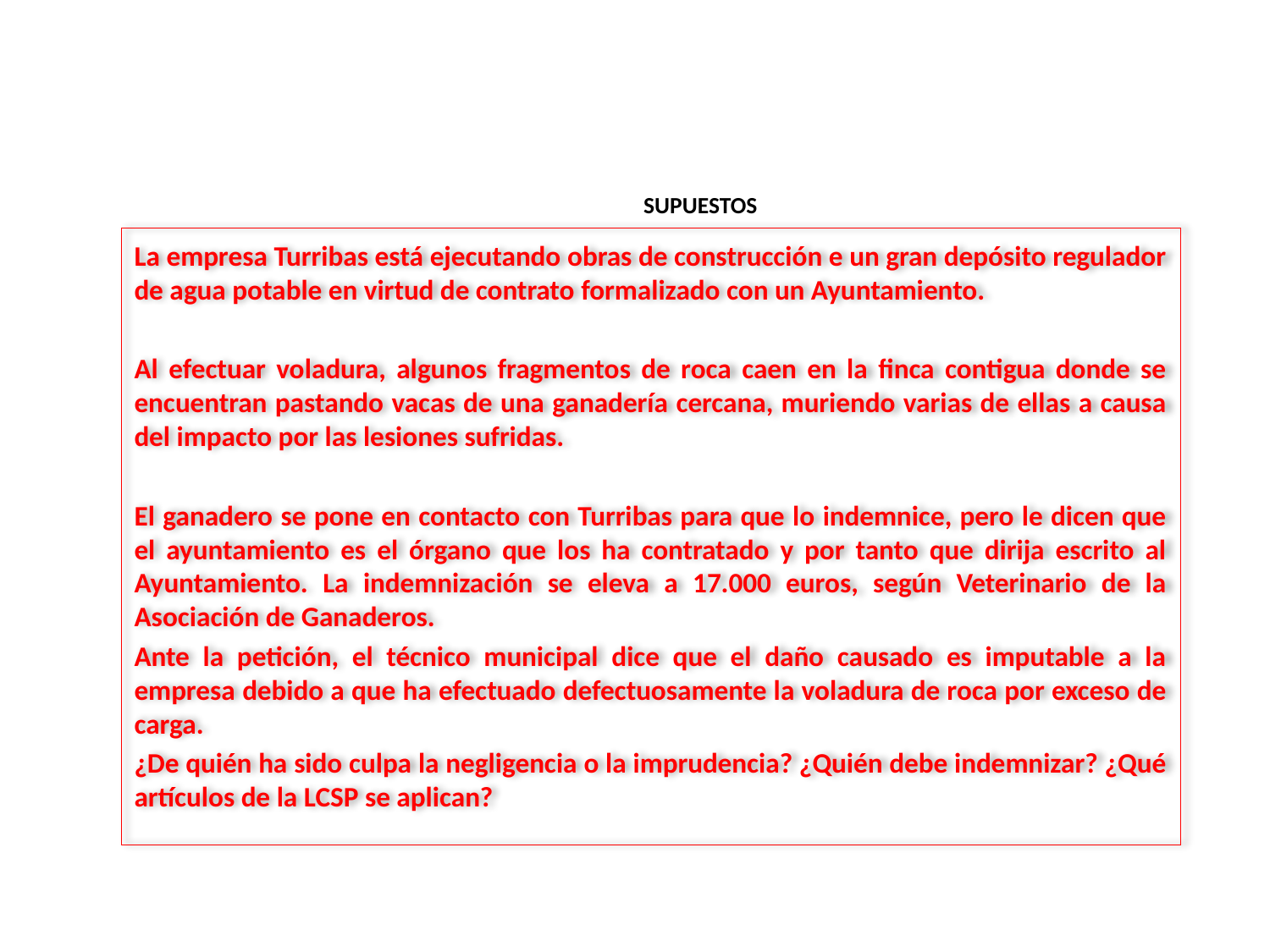

# SUPUESTOS
La empresa Turribas está ejecutando obras de construcción e un gran depósito regulador de agua potable en virtud de contrato formalizado con un Ayuntamiento.

Al efectuar voladura, algunos fragmentos de roca caen en la finca contigua donde se encuentran pastando vacas de una ganadería cercana, muriendo varias de ellas a causa del impacto por las lesiones sufridas.

El ganadero se pone en contacto con Turribas para que lo indemnice, pero le dicen que el ayuntamiento es el órgano que los ha contratado y por tanto que dirija escrito al Ayuntamiento. La indemnización se eleva a 17.000 euros, según Veterinario de la Asociación de Ganaderos.
Ante la petición, el técnico municipal dice que el daño causado es imputable a la empresa debido a que ha efectuado defectuosamente la voladura de roca por exceso de carga.
¿De quién ha sido culpa la negligencia o la imprudencia? ¿Quién debe indemnizar? ¿Qué artículos de la LCSP se aplican?